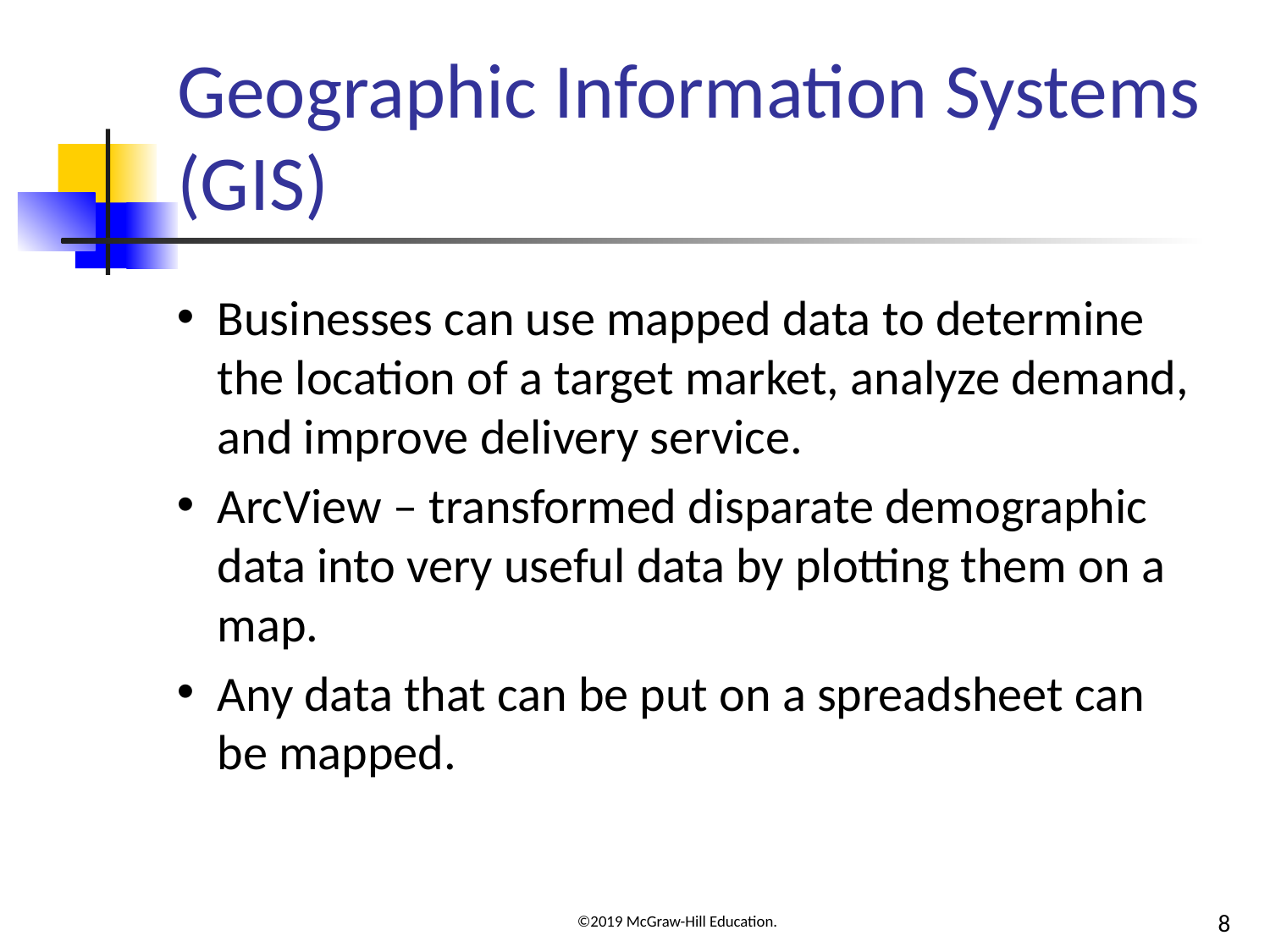

# Geographic Information Systems (G I S)
Businesses can use mapped data to determine the location of a target market, analyze demand, and improve delivery service.
ArcView – transformed disparate demographic data into very useful data by plotting them on a map.
Any data that can be put on a spreadsheet can be mapped.